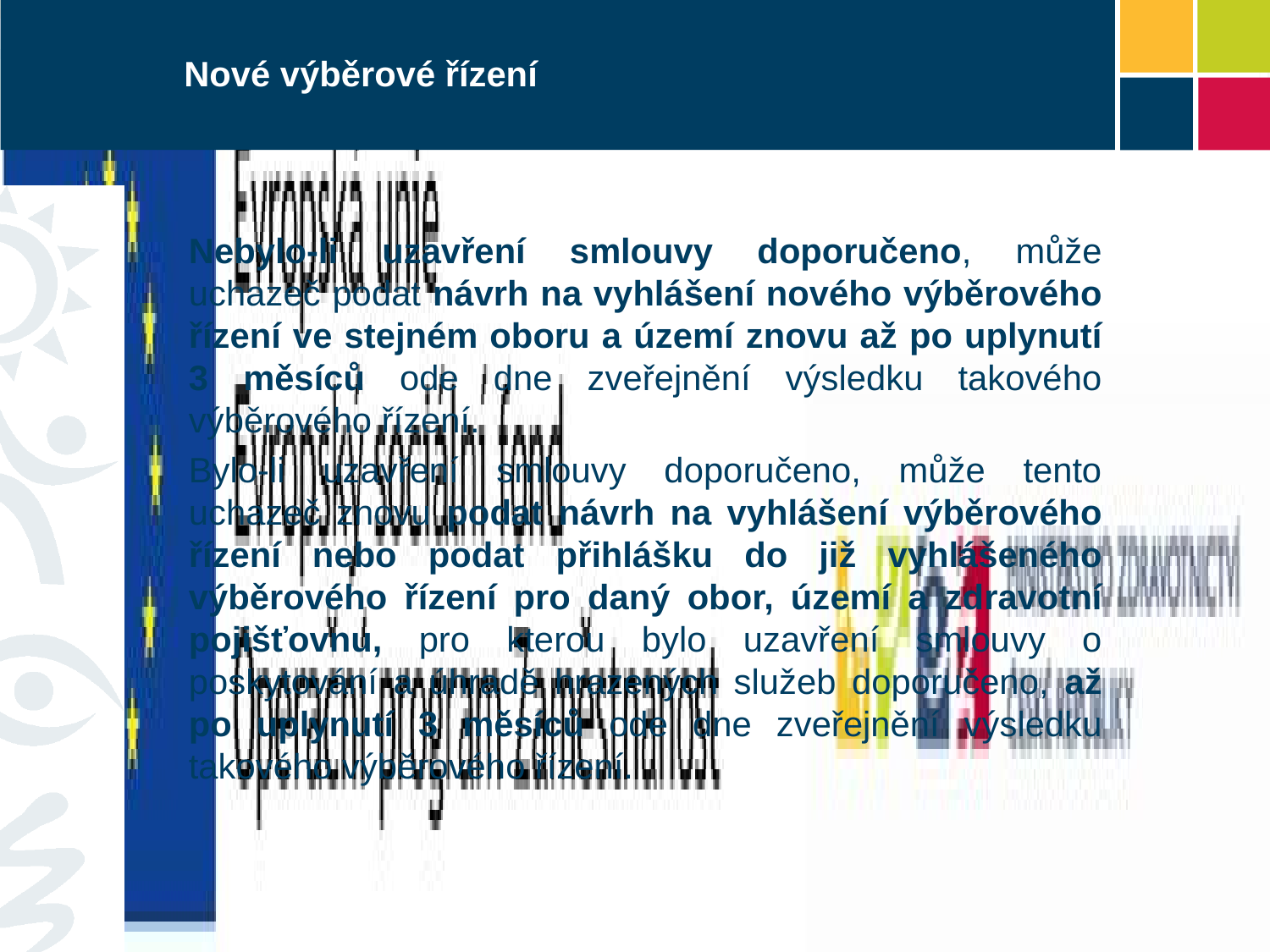

# Nové výběrové řízení
Nebylo-li uzavření smlouvy doporučeno, může uchazeč podat návrh na vyhlášení nového výběrového řízení ve stejném oboru a území znovu až po uplynutí 3 měsíců ode dne zveřejnění výsledku takového výběrového řízení.
Bylo-li uzavření smlouvy doporučeno, může tento uchazeč znovu podat návrh na vyhlášení výběrového řízení nebo podat přihlášku do již vyhlášeného výběrového řízení pro daný obor, území a zdravotní pojišťovnu, pro kterou bylo uzavření smlouvy o poskytování a úhradě hrazených služeb doporučeno, až po uplynutí 3 měsíců ode dne zveřejnění výsledku takového výběrového řízení.